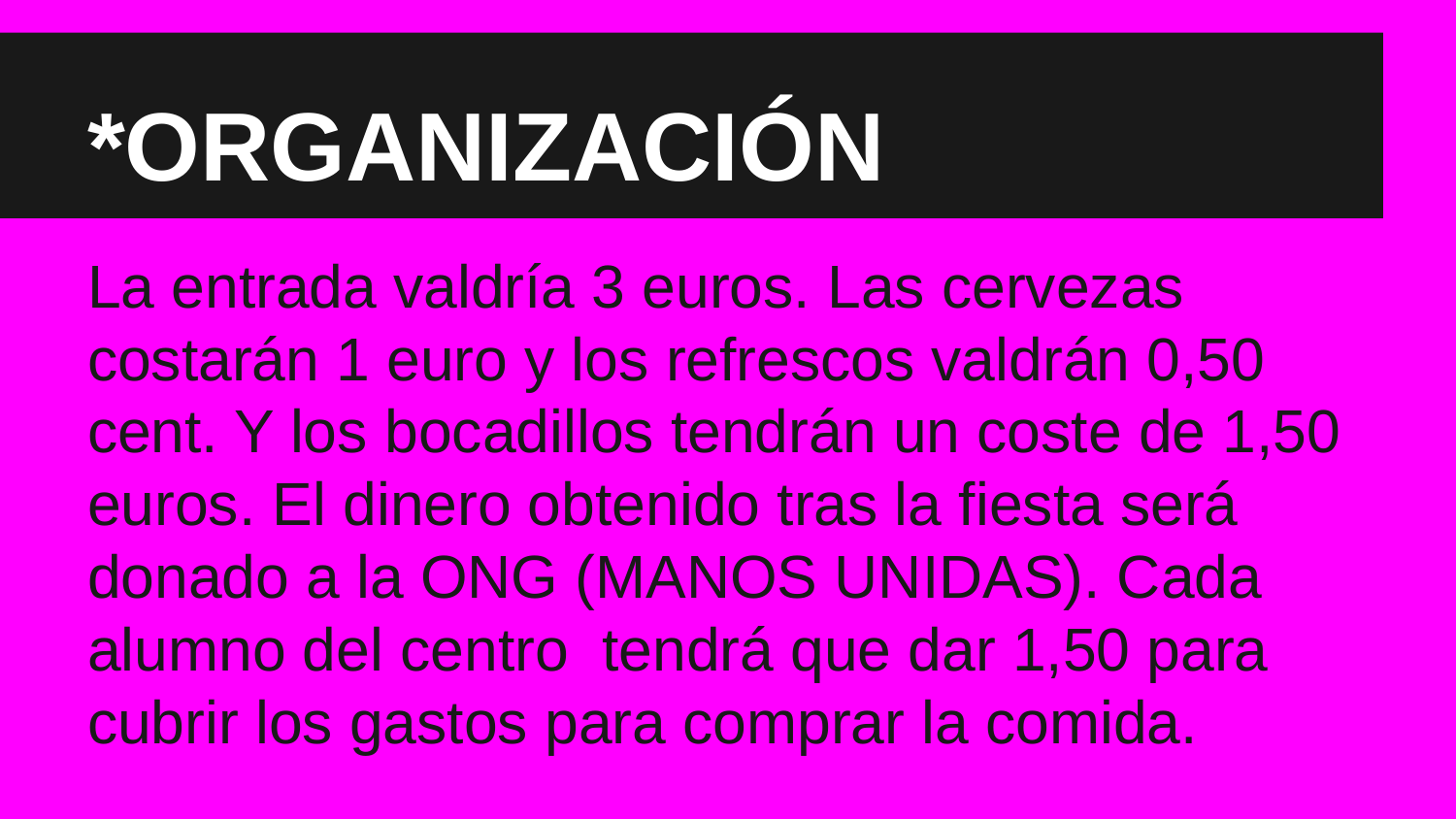

# *ORGANIZACIÓN
La entrada valdría 3 euros. Las cervezas costarán 1 euro y los refrescos valdrán 0,50 cent. Y los bocadillos tendrán un coste de 1,50 euros. El dinero obtenido tras la fiesta será donado a la ONG (MANOS UNIDAS). Cada alumno del centro  tendrá que dar 1,50 para cubrir los gastos para comprar la comida.